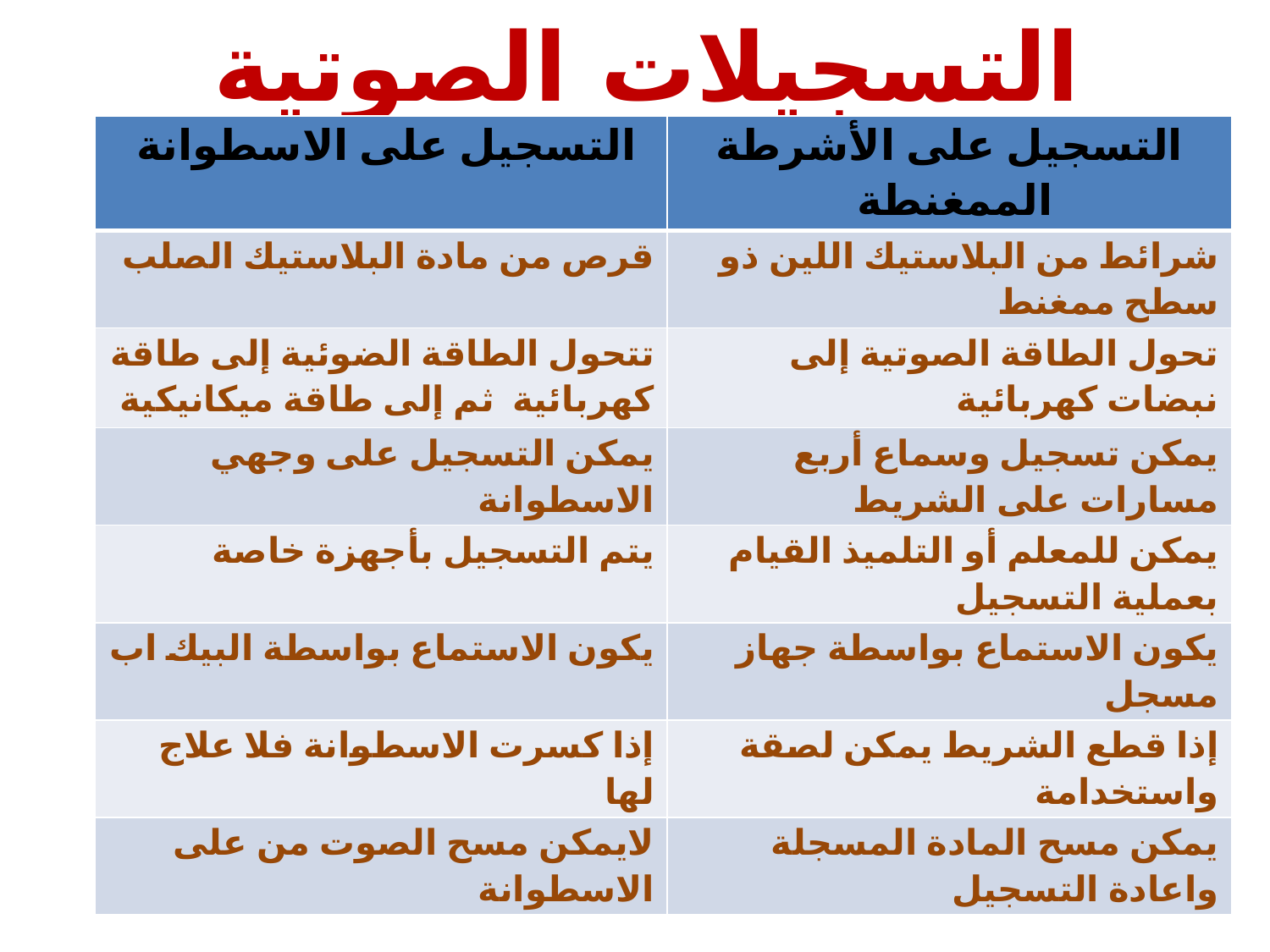

التسجيلات الصوتية على الاسطوانات
| التسجيل على الاسطوانة | التسجيل على الأشرطة الممغنطة |
| --- | --- |
| قرص من مادة البلاستيك الصلب | شرائط من البلاستيك اللين ذو سطح ممغنط |
| تتحول الطاقة الضوئية إلى طاقة كهربائية ثم إلى طاقة ميكانيكية | تحول الطاقة الصوتية إلى نبضات كهربائية |
| يمكن التسجيل على وجهي الاسطوانة | يمكن تسجيل وسماع أربع مسارات على الشريط |
| يتم التسجيل بأجهزة خاصة | يمكن للمعلم أو التلميذ القيام بعملية التسجيل |
| يكون الاستماع بواسطة البيك اب | يكون الاستماع بواسطة جهاز مسجل |
| إذا كسرت الاسطوانة فلا علاج لها | إذا قطع الشريط يمكن لصقة واستخدامة |
| لايمكن مسح الصوت من على الاسطوانة | يمكن مسح المادة المسجلة واعادة التسجيل |